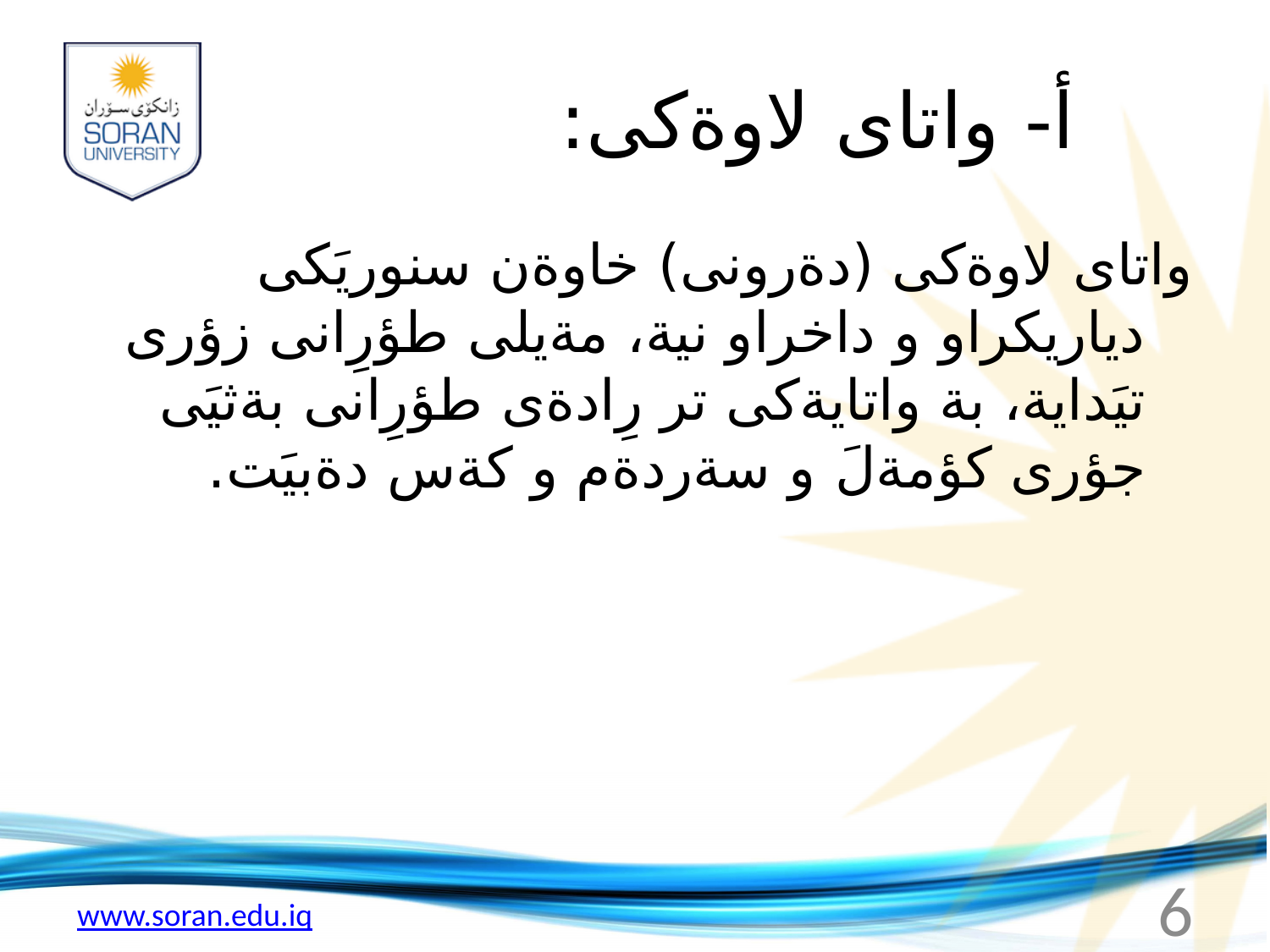

# أ- واتاى لاوةكى:
واتاى لاوةكى (دةرونى) خاوةن سنوريَكى دياريكراو و داخراو نية، مةيلى طؤرِانى زؤرى تيَداية، بة واتايةكى تر رِادةى طؤرِانى بةثيَى جؤرى كؤمةلَ و سةردةم و كةس دةبيَت.
6